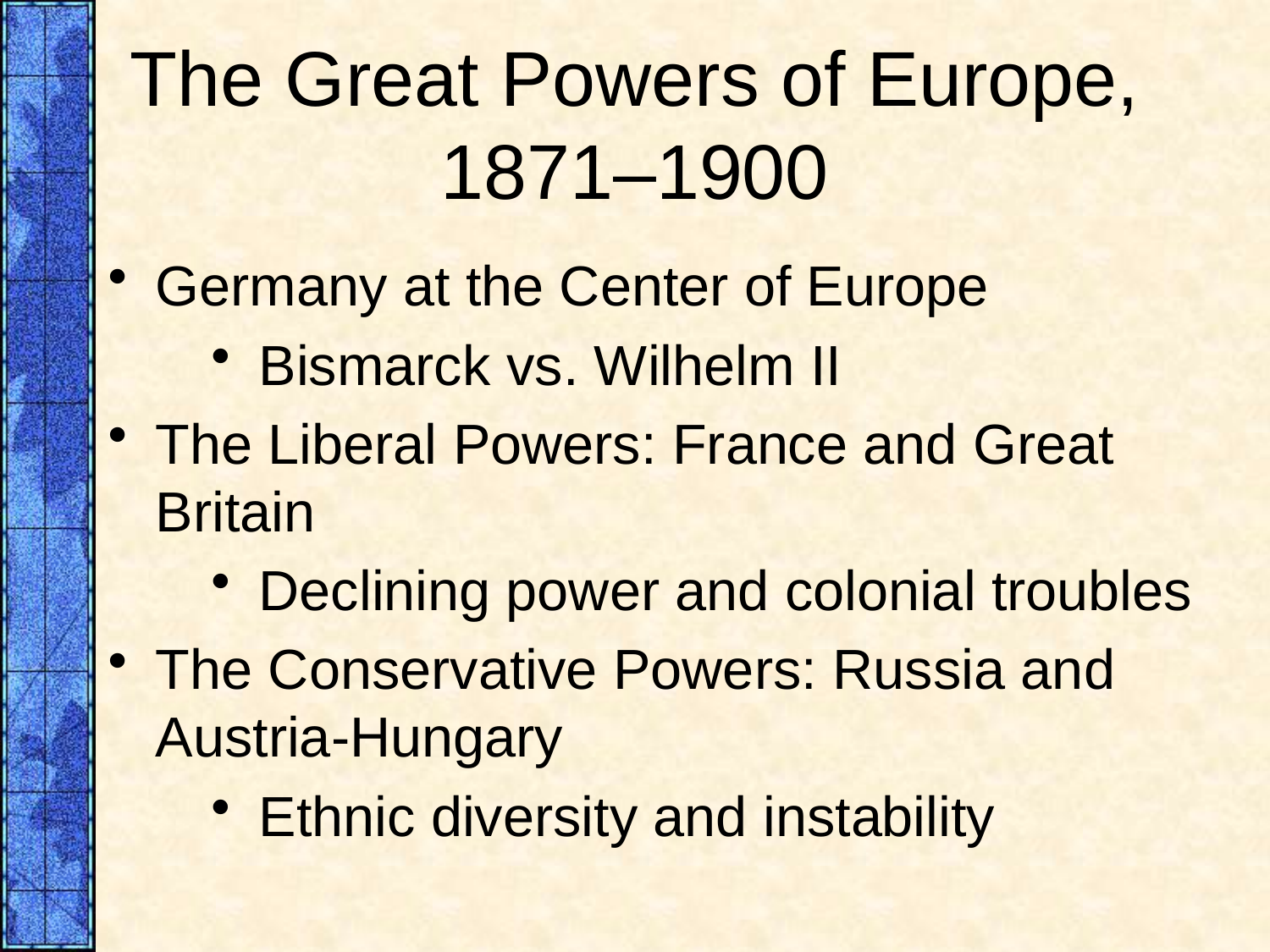

# The Great Powers of Europe, 1871–1900
Germany at the Center of Europe
Bismarck vs. Wilhelm II
The Liberal Powers: France and Great Britain
Declining power and colonial troubles
The Conservative Powers: Russia and Austria-Hungary
Ethnic diversity and instability